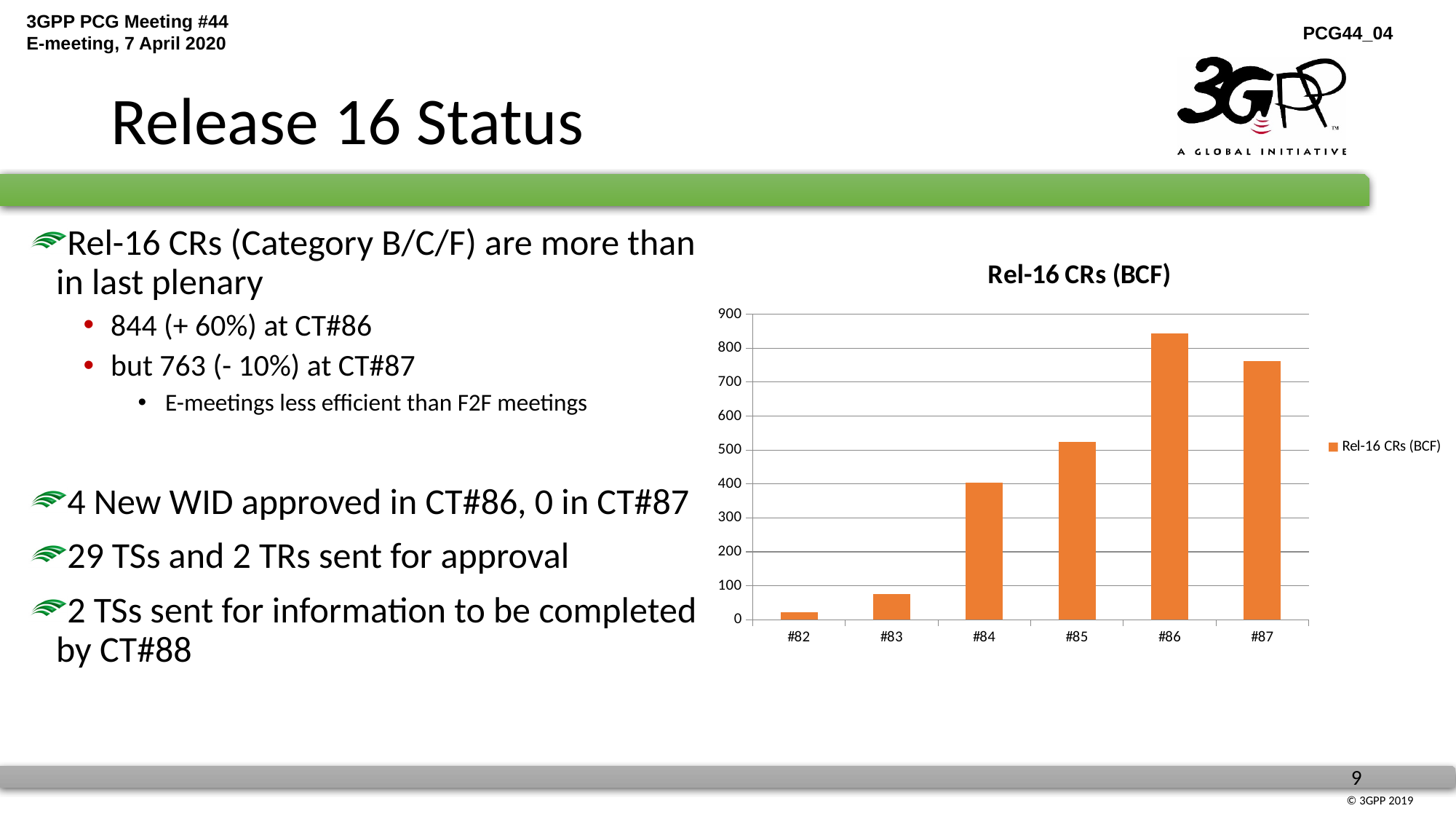

# Release 16 Status
Rel-16 CRs (Category B/C/F) are more than in last plenary
844 (+ 60%) at CT#86
but 763 (- 10%) at CT#87
E-meetings less efficient than F2F meetings

4 New WID approved in CT#86, 0 in CT#87
29 TSs and 2 TRs sent for approval
2 TSs sent for information to be completed by CT#88

### Chart:

| Category | Rel-16 CRs (BCF) |
|---|---|
| #82 | 22.0 |
| #83 | 75.0 |
| #84 | 403.0 |
| #85 | 523.0 |
| #86 | 844.0 |
| #87 | 763.0 |